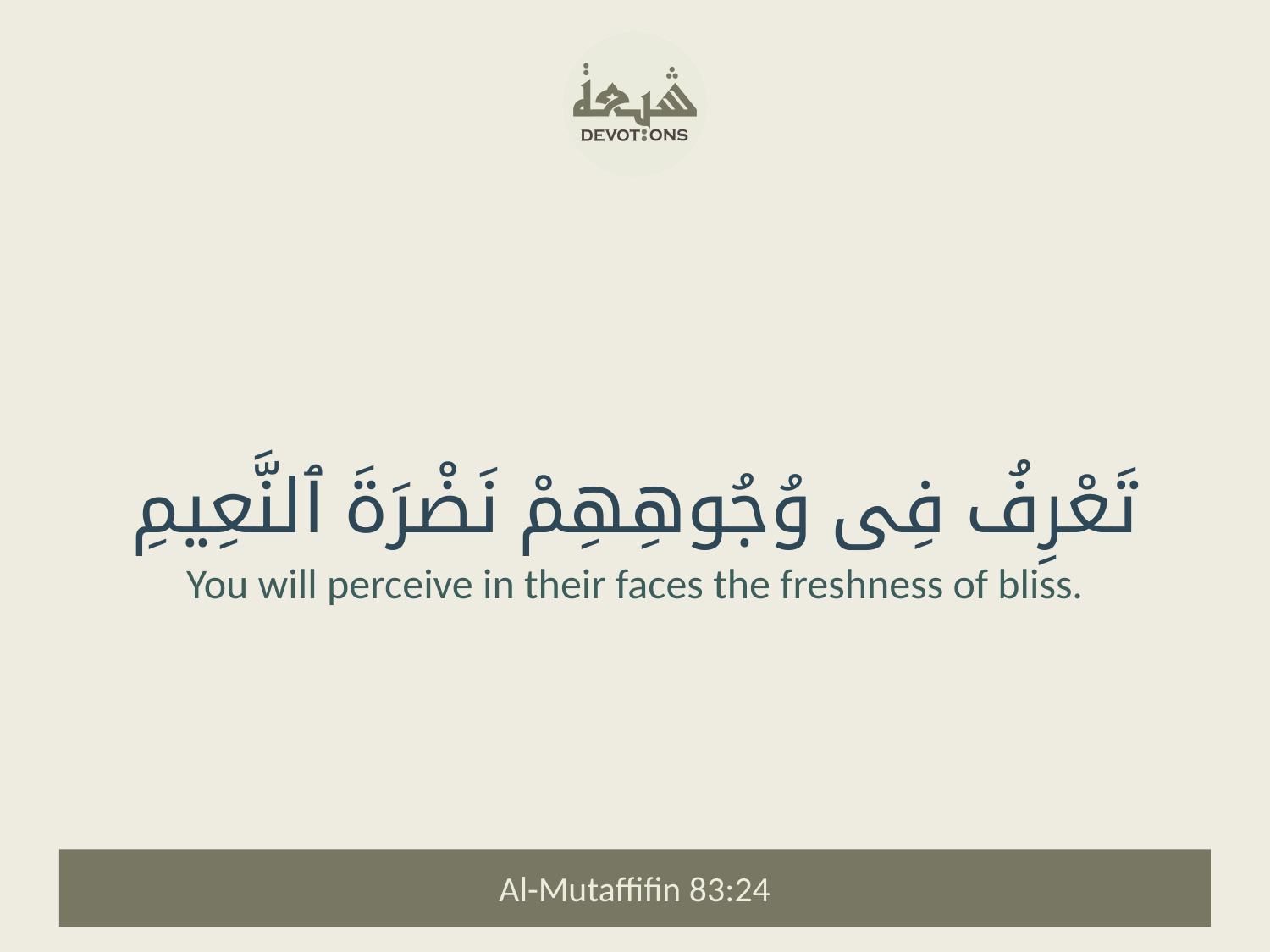

تَعْرِفُ فِى وُجُوهِهِمْ نَضْرَةَ ٱلنَّعِيمِ
You will perceive in their faces the freshness of bliss.
Al-Mutaffifin 83:24